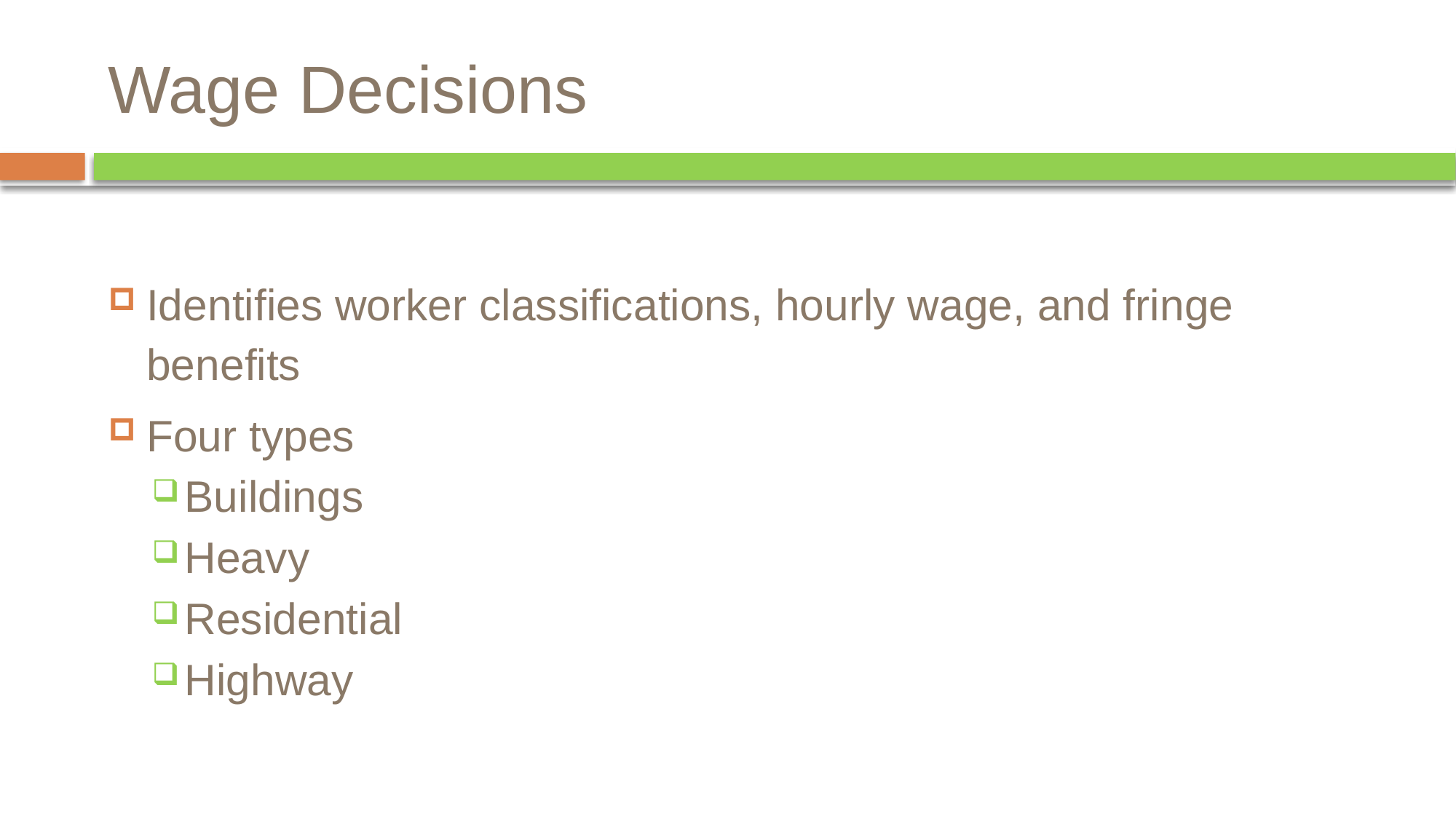

# Wage Decisions
Identifies worker classifications, hourly wage, and fringe benefits
Four types
Buildings
Heavy
Residential
Highway